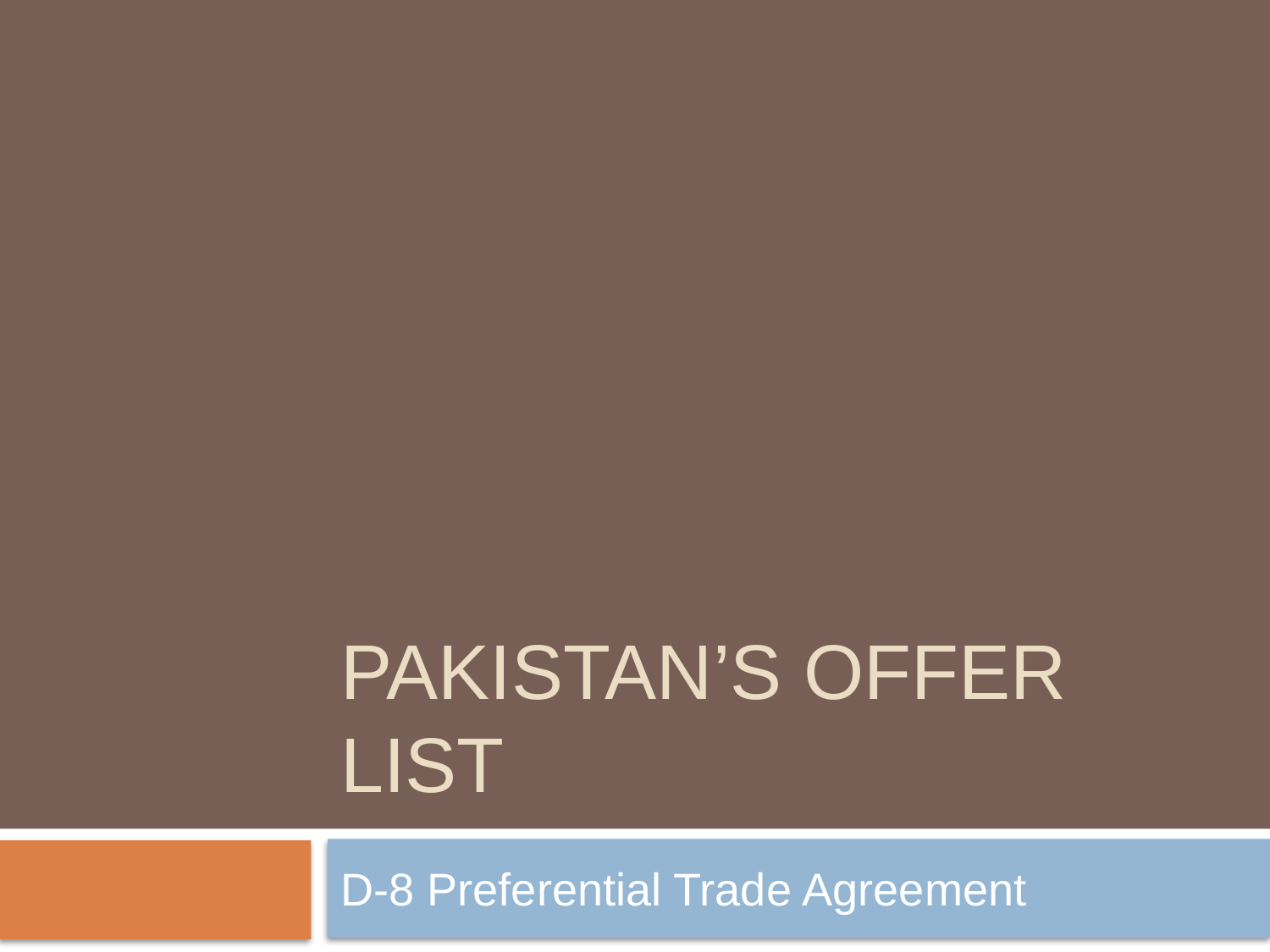

# Pakistan’s Offer List
D-8 Preferential Trade Agreement